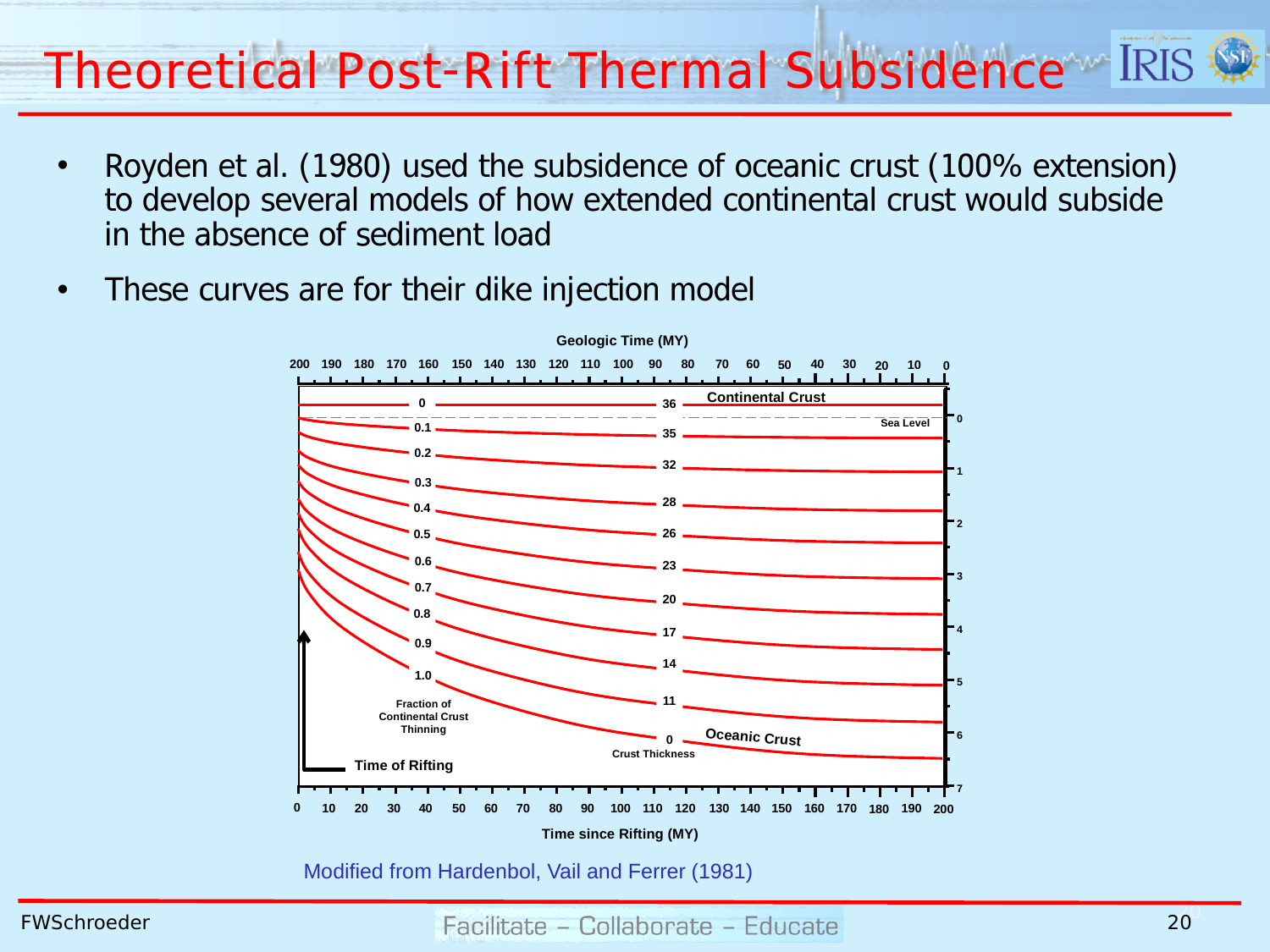

# Theoretical Post-Rift Thermal Subsidence
Royden et al. (1980) used the subsidence of oceanic crust (100% extension) to develop several models of how extended continental crust would subside in the absence of sediment load
These curves are for their dike injection model
Geologic Time (MY)
200
110
100
90
80
70
60
30
40
190
180
170
160
150
140
130
120
50
10
20
0
Continental Crust

0
1
2
3
4
5
6
7
0
36

Sea Level
0.1

35

0.2

32

0.3

28
0.4

26
0.5

0.6
23

0.7
20
0.8
17
0.9

14
1.0
11
Fraction of Continental Crust Thinning
Oceanic Crust
0
Crust Thickness
Time of Rifting
0
90
100
110
120
130
140
170
160
10
20
30
40
50
60
70
80
150
190
180
200
Time since Rifting (MY)
Modified from Hardenbol, Vail and Ferrer (1981)